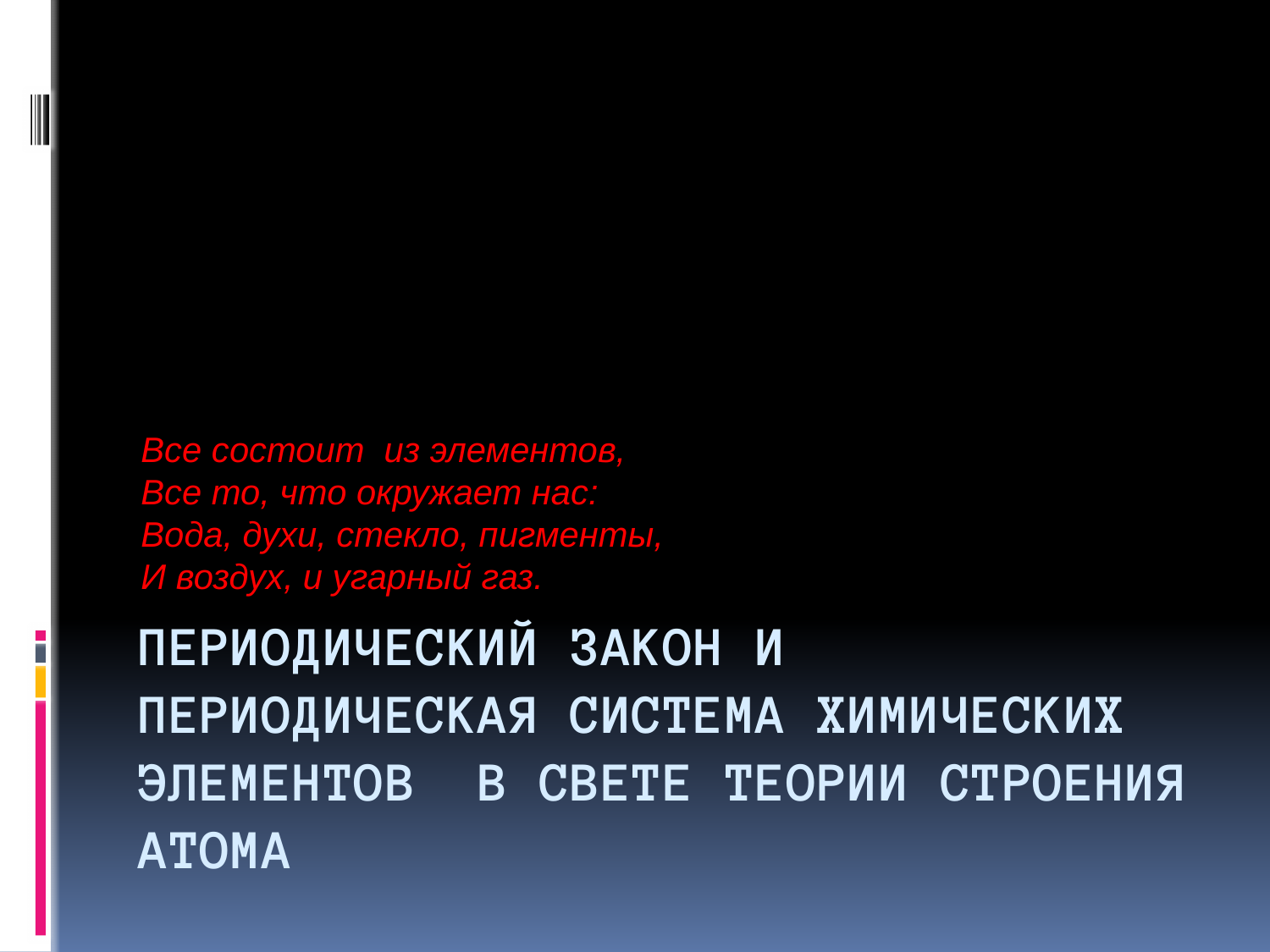

Все состоит  из элементов,
Все то, что окружает нас:
Вода, духи, стекло, пигменты,
И воздух, и угарный газ.
# Периодический закон и периодическая система химических элементов  в свете теории строения атома